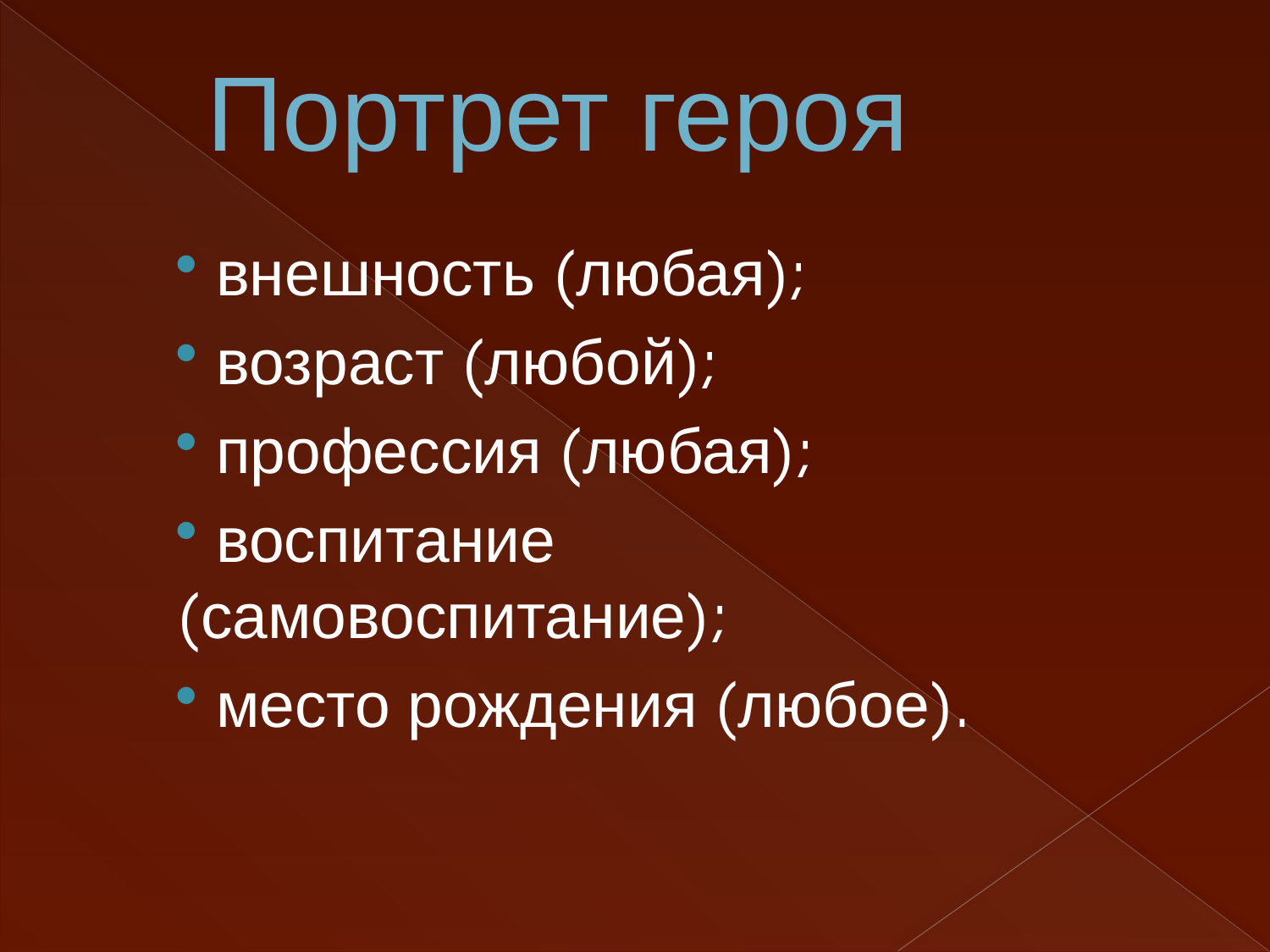

# Портрет героя
 внешность (любая);
 возраст (любой);
 профессия (любая);
 воспитание (самовоспитание);
 место рождения (любое).